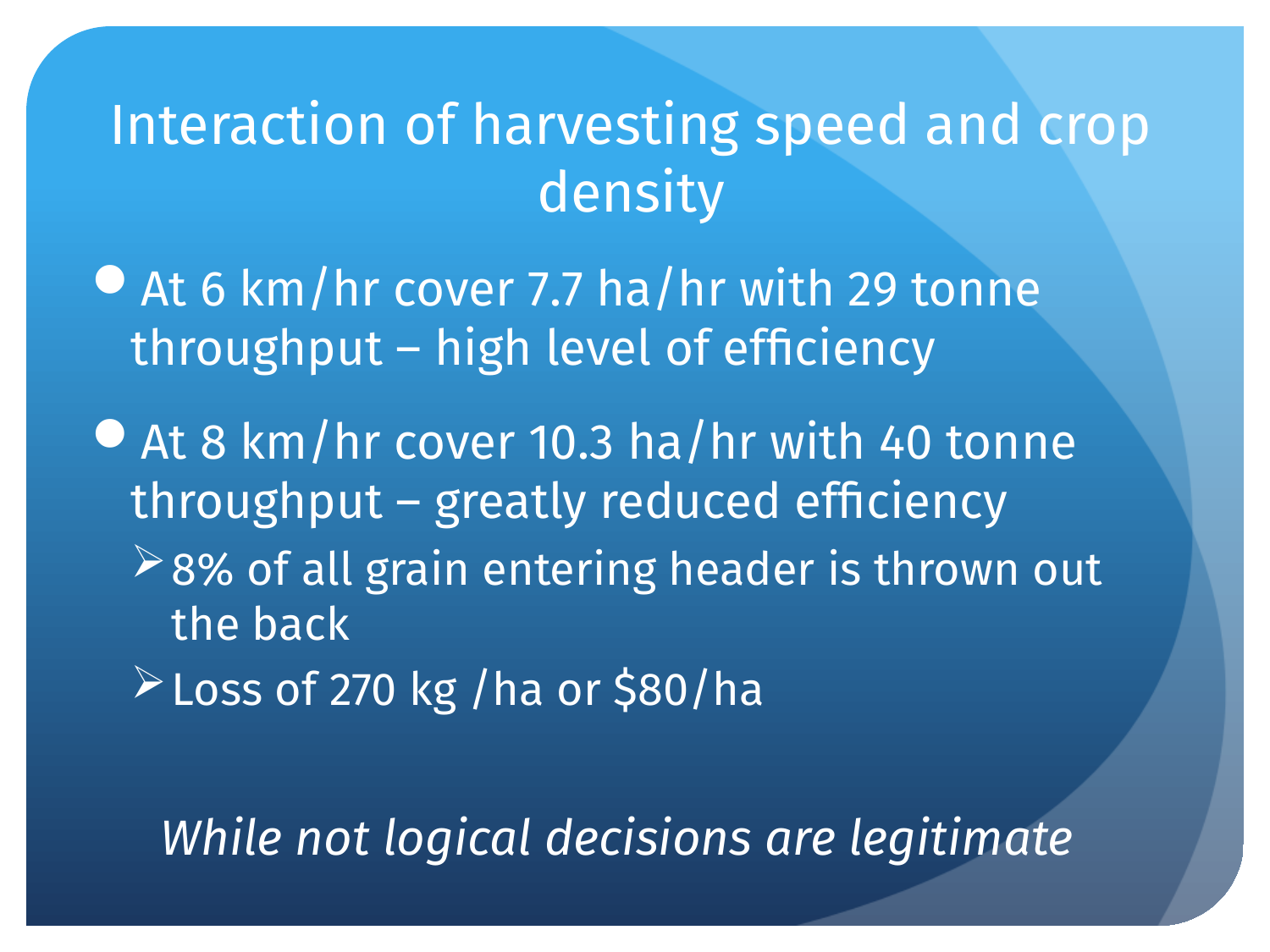

Interaction of harvesting speed and crop density
At 6 km/hr cover 7.7 ha/hr with 29 tonne throughput – high level of efficiency
At 8 km/hr cover 10.3 ha/hr with 40 tonne throughput – greatly reduced efficiency
8% of all grain entering header is thrown out the back
Loss of 270 kg /ha or $80/ha
While not logical decisions are legitimate